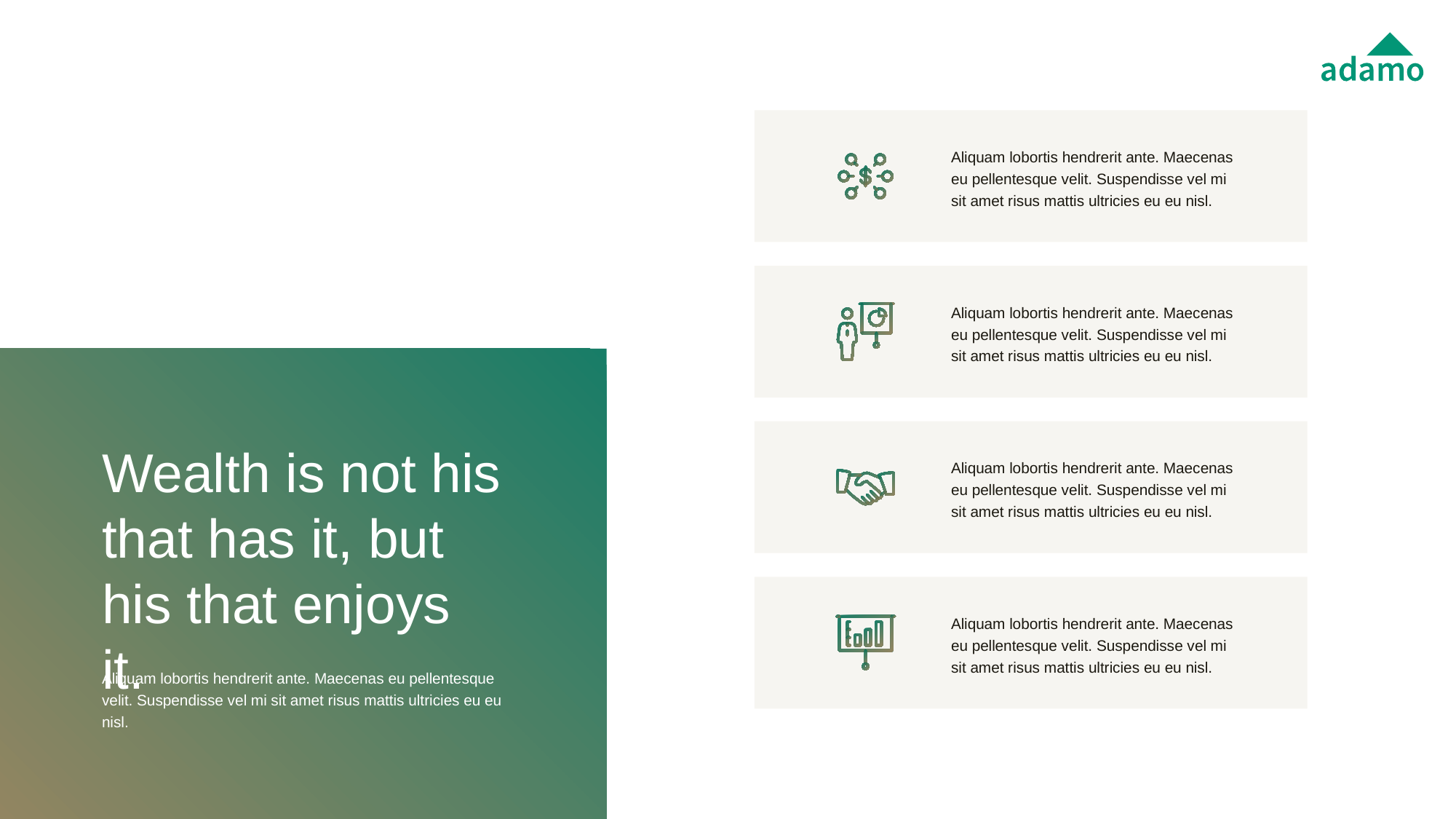

Aliquam lobortis hendrerit ante. Maecenas eu pellentesque velit. Suspendisse vel mi sit amet risus mattis ultricies eu eu nisl.

Aliquam lobortis hendrerit ante. Maecenas eu pellentesque velit. Suspendisse vel mi sit amet risus mattis ultricies eu eu nisl.

# Wealth is not his that has it, but his that enjoys it.
Aliquam lobortis hendrerit ante. Maecenas eu pellentesque velit. Suspendisse vel mi sit amet risus mattis ultricies eu eu nisl.

Aliquam lobortis hendrerit ante. Maecenas eu pellentesque velit. Suspendisse vel mi sit amet risus mattis ultricies eu eu nisl.

Aliquam lobortis hendrerit ante. Maecenas eu pellentesque velit. Suspendisse vel mi sit amet risus mattis ultricies eu eu nisl.